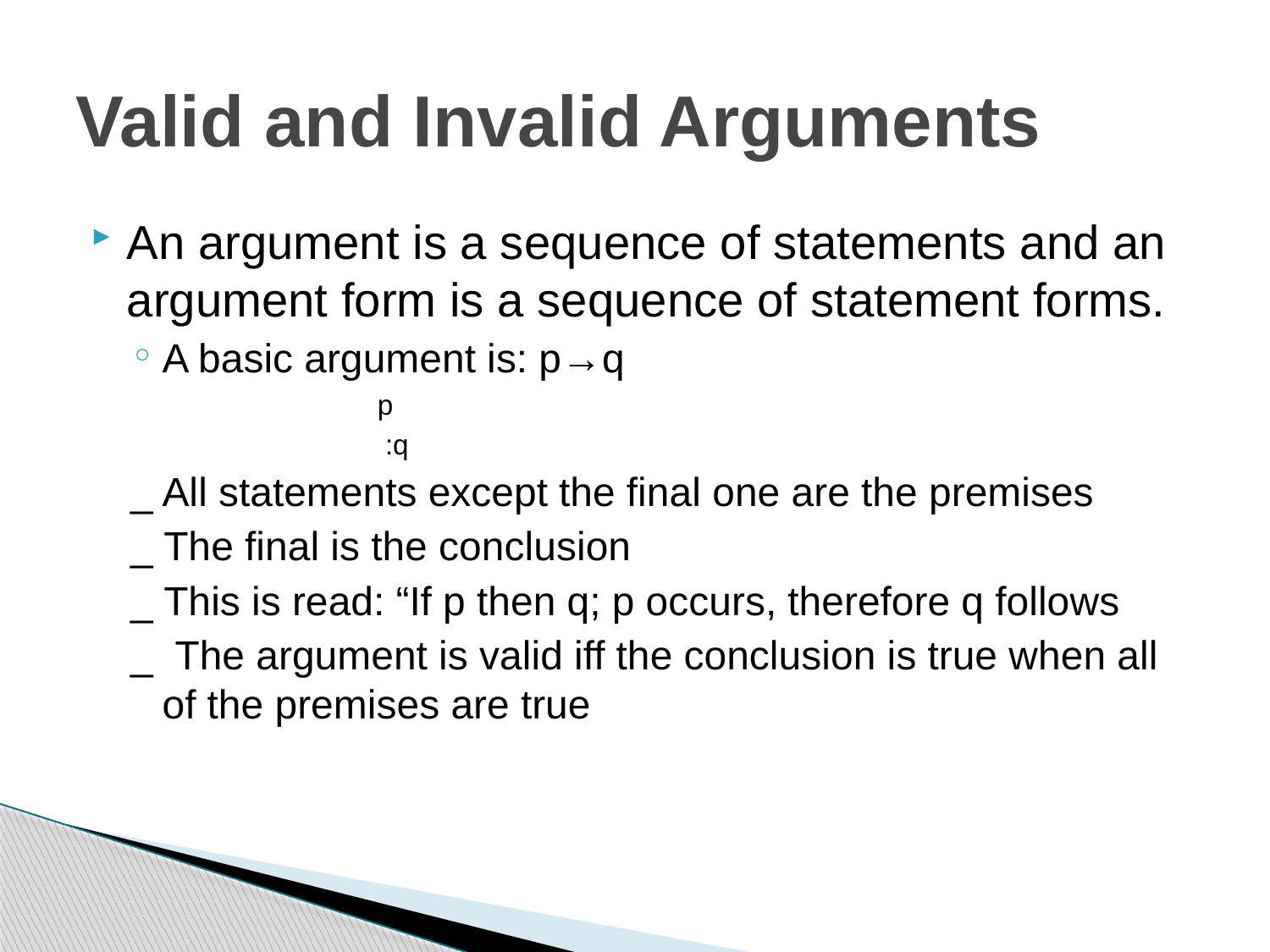

# Valid and Invalid Arguments
An argument is a sequence of statements and an argument form is a sequence of statement forms.
A basic argument is: p→q
  p
   :q
_ All statements except the final one are the premises
_ The final is the conclusion
_ This is read: “If p then q; p occurs, therefore q follows
_  The argument is valid iff the conclusion is true when all of the premises are true